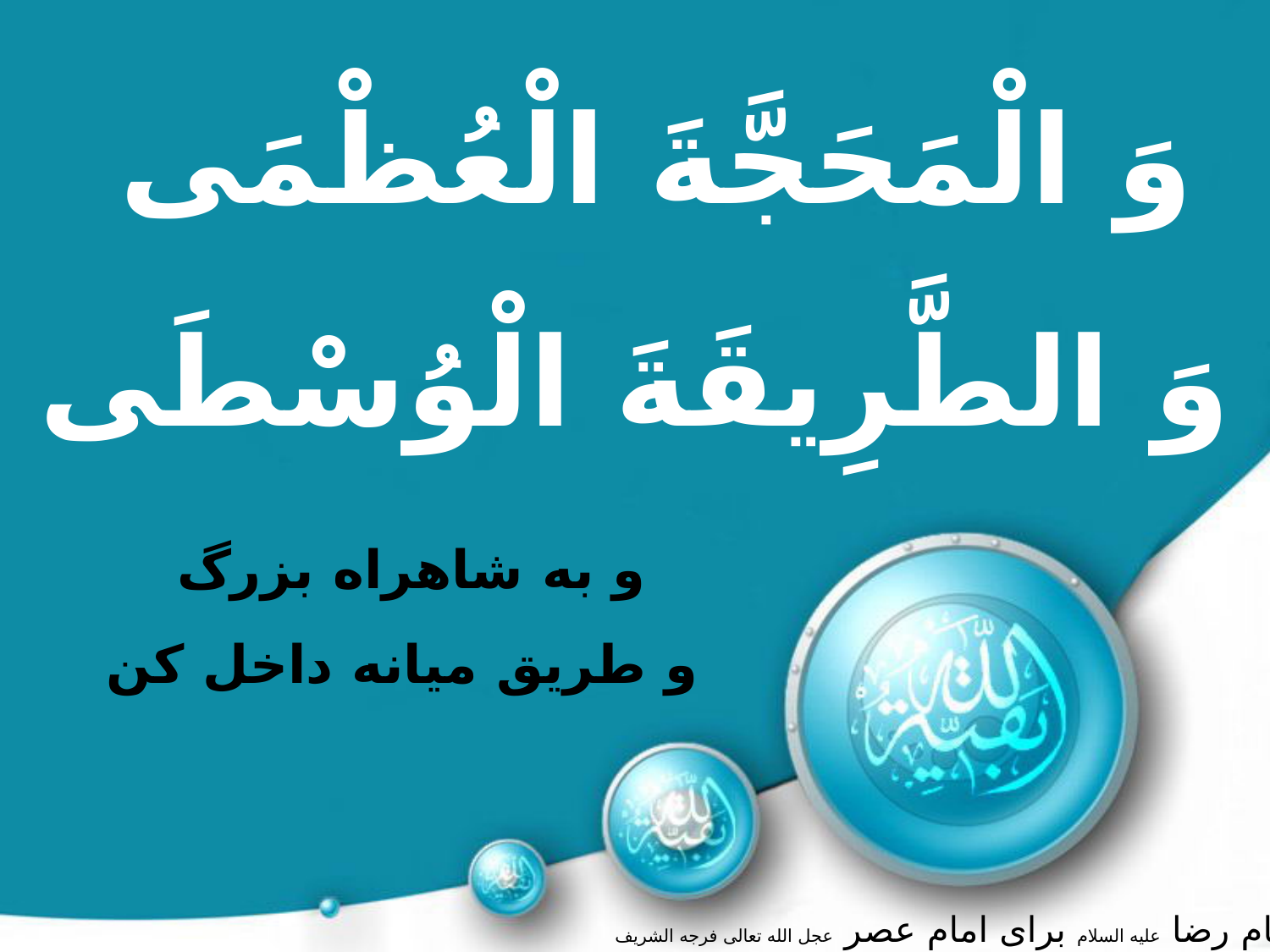

وَ الْمَحَجَّةَ الْعُظْمَى
وَ الطَّرِيقَةَ الْوُسْطَى‏
و به شاهراه بزرگ
و طريق ميانه داخل کن